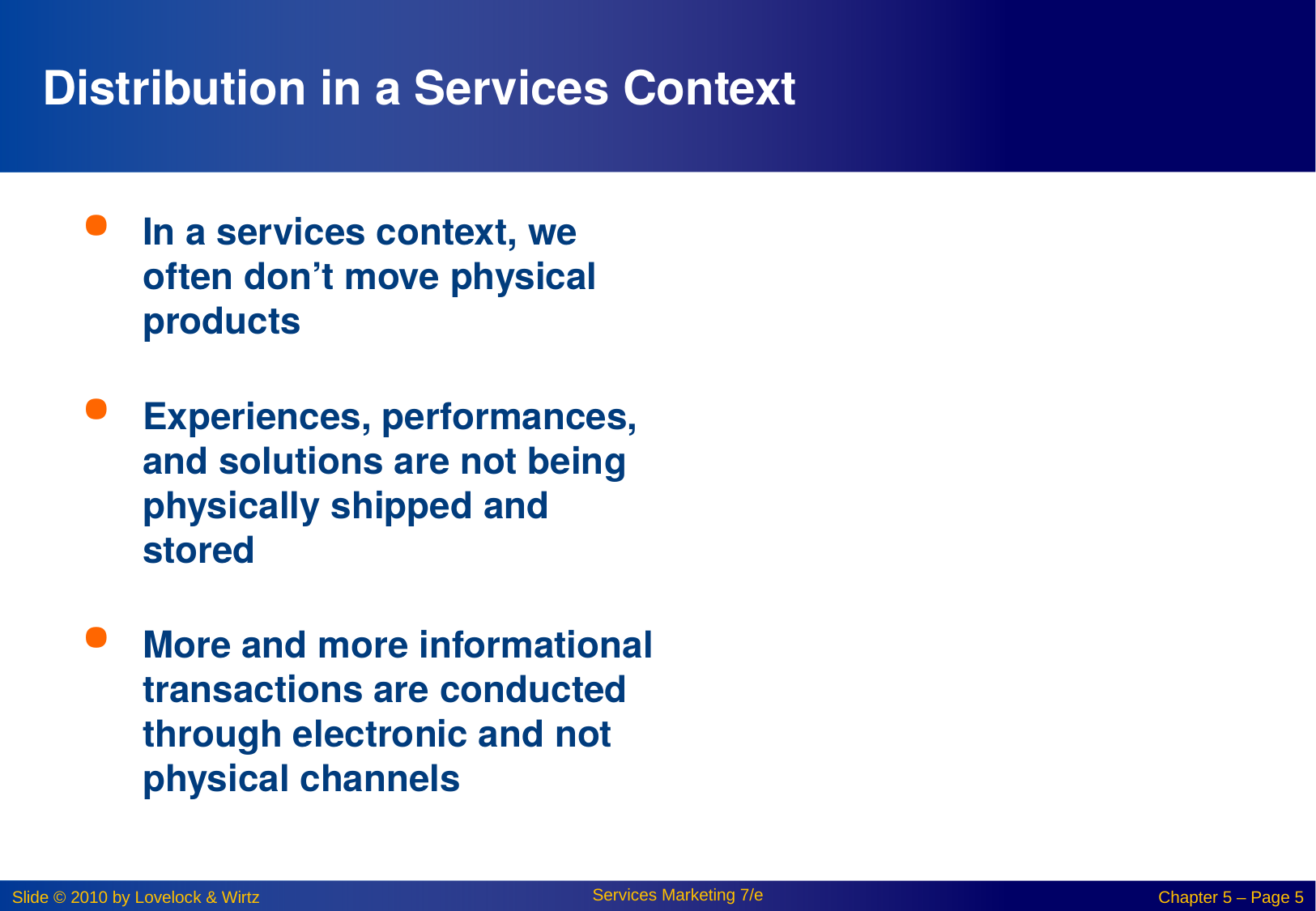

# Distribution in a Services Context
In a services context, we often don’t move physical products
Experiences, performances, and solutions are not being physically shipped and stored
More and more informational transactions are conducted through electronic and not physical channels